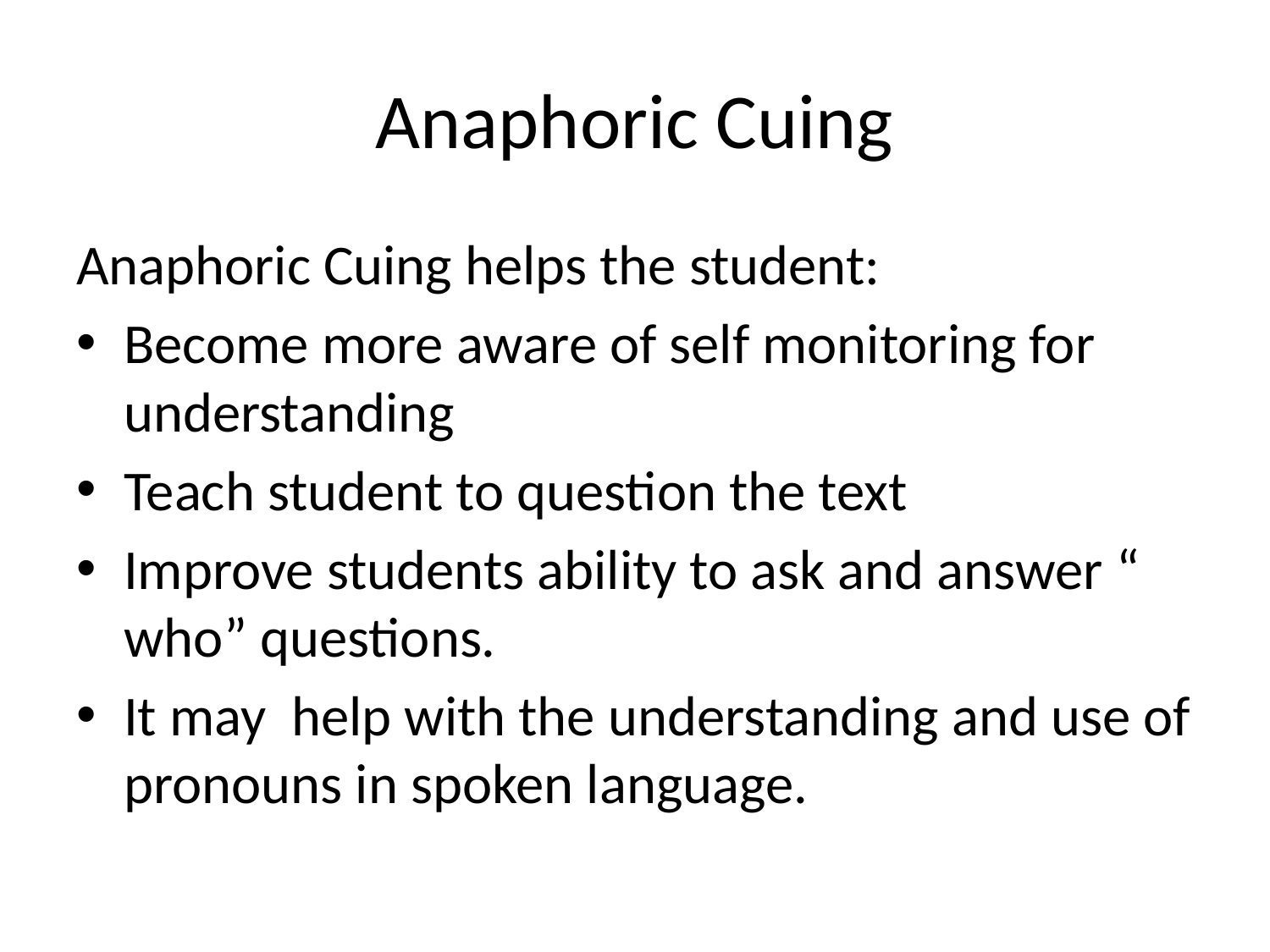

# Anaphoric Cuing
Anaphoric Cuing helps the student:
Become more aware of self monitoring for understanding
Teach student to question the text
Improve students ability to ask and answer “ who” questions.
It may  help with the understanding and use of pronouns in spoken language.